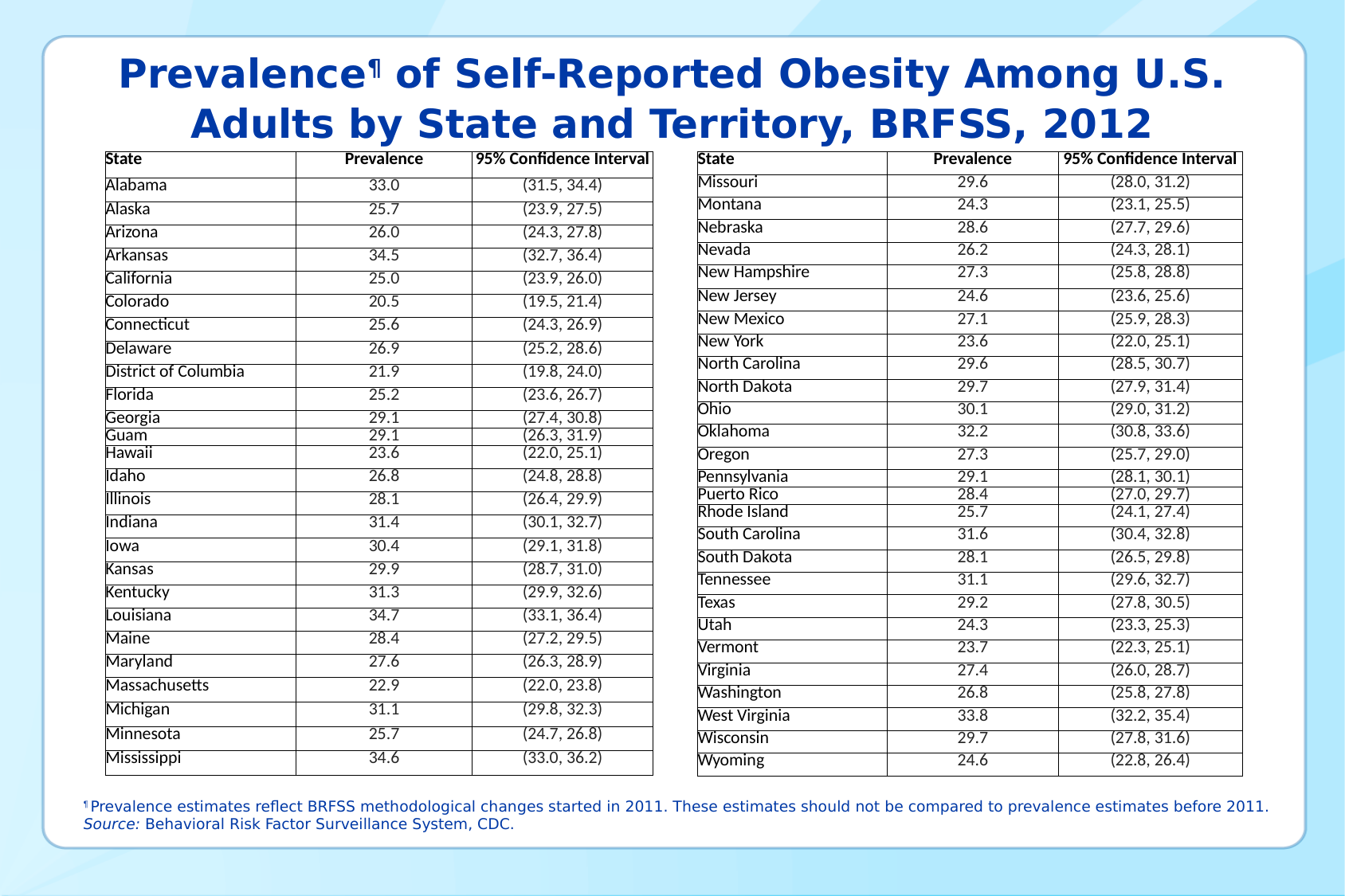

# Prevalence¶ of Self-Reported Obesity Among U.S. Adults by State and Territory, BRFSS, 2012
| State | Prevalence | 95% Confidence Interval |
| --- | --- | --- |
| Alabama | 33.0 | (31.5, 34.4) |
| Alaska | 25.7 | (23.9, 27.5) |
| Arizona | 26.0 | (24.3, 27.8) |
| Arkansas | 34.5 | (32.7, 36.4) |
| California | 25.0 | (23.9, 26.0) |
| Colorado | 20.5 | (19.5, 21.4) |
| Connecticut | 25.6 | (24.3, 26.9) |
| Delaware | 26.9 | (25.2, 28.6) |
| District of Columbia | 21.9 | (19.8, 24.0) |
| Florida | 25.2 | (23.6, 26.7) |
| Georgia | 29.1 | (27.4, 30.8) |
| Guam | 29.1 | (26.3, 31.9) |
| Hawaii | 23.6 | (22.0, 25.1) |
| Idaho | 26.8 | (24.8, 28.8) |
| Illinois | 28.1 | (26.4, 29.9) |
| Indiana | 31.4 | (30.1, 32.7) |
| Iowa | 30.4 | (29.1, 31.8) |
| Kansas | 29.9 | (28.7, 31.0) |
| Kentucky | 31.3 | (29.9, 32.6) |
| Louisiana | 34.7 | (33.1, 36.4) |
| Maine | 28.4 | (27.2, 29.5) |
| Maryland | 27.6 | (26.3, 28.9) |
| Massachusetts | 22.9 | (22.0, 23.8) |
| Michigan | 31.1 | (29.8, 32.3) |
| Minnesota | 25.7 | (24.7, 26.8) |
| Mississippi | 34.6 | (33.0, 36.2) |
| State | Prevalence | 95% Confidence Interval |
| --- | --- | --- |
| Missouri | 29.6 | (28.0, 31.2) |
| Montana | 24.3 | (23.1, 25.5) |
| Nebraska | 28.6 | (27.7, 29.6) |
| Nevada | 26.2 | (24.3, 28.1) |
| New Hampshire | 27.3 | (25.8, 28.8) |
| New Jersey | 24.6 | (23.6, 25.6) |
| New Mexico | 27.1 | (25.9, 28.3) |
| New York | 23.6 | (22.0, 25.1) |
| North Carolina | 29.6 | (28.5, 30.7) |
| North Dakota | 29.7 | (27.9, 31.4) |
| Ohio | 30.1 | (29.0, 31.2) |
| Oklahoma | 32.2 | (30.8, 33.6) |
| Oregon | 27.3 | (25.7, 29.0) |
| Pennsylvania | 29.1 | (28.1, 30.1) |
| Puerto Rico | 28.4 | (27.0, 29.7) |
| Rhode Island | 25.7 | (24.1, 27.4) |
| South Carolina | 31.6 | (30.4, 32.8) |
| South Dakota | 28.1 | (26.5, 29.8) |
| Tennessee | 31.1 | (29.6, 32.7) |
| Texas | 29.2 | (27.8, 30.5) |
| Utah | 24.3 | (23.3, 25.3) |
| Vermont | 23.7 | (22.3, 25.1) |
| Virginia | 27.4 | (26.0, 28.7) |
| Washington | 26.8 | (25.8, 27.8) |
| West Virginia | 33.8 | (32.2, 35.4) |
| Wisconsin | 29.7 | (27.8, 31.6) |
| Wyoming | 24.6 | (22.8, 26.4) |
¶ Prevalence estimates reflect BRFSS methodological changes started in 2011. These estimates should not be compared to prevalence estimates before 2011. Source: Behavioral Risk Factor Surveillance System, CDC.